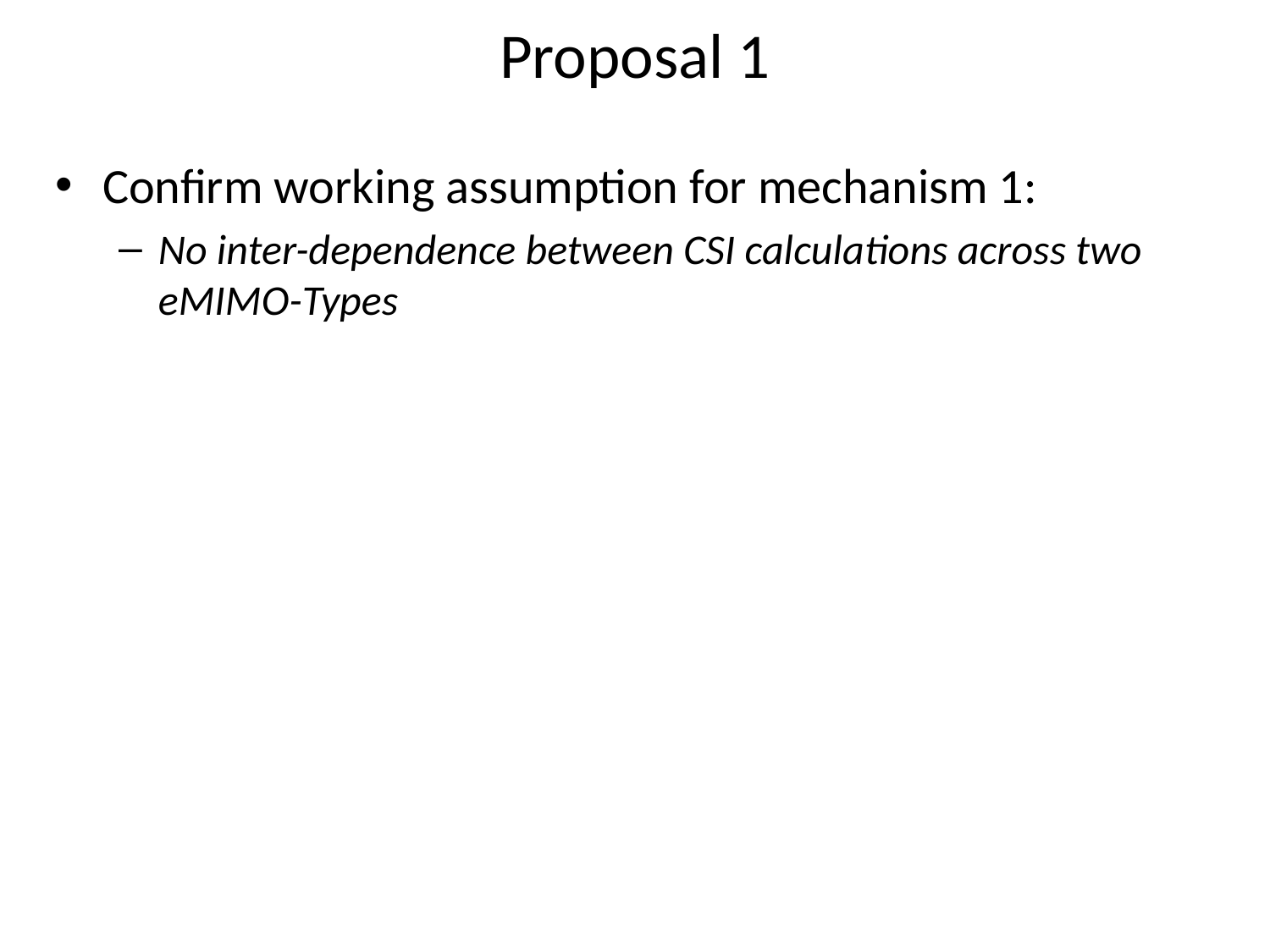

# Proposal 1
Confirm working assumption for mechanism 1:
No inter-dependence between CSI calculations across two eMIMO-Types